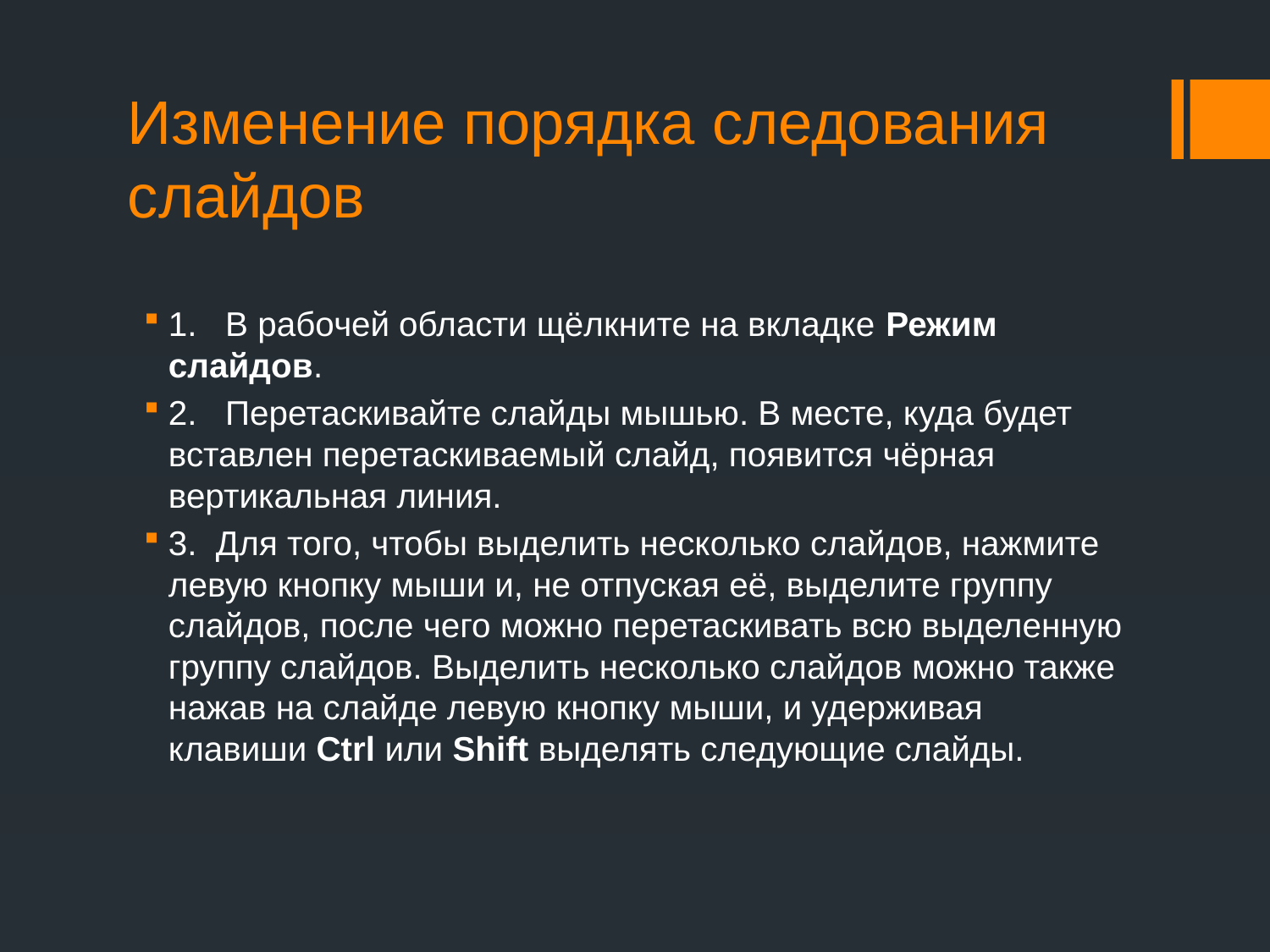

# Изменение порядка следования слайдов
1.   В рабочей области щёлкните на вкладке Режим слайдов.
2.   Перетаскивайте слайды мышью. В месте, куда будет вставлен перетаскиваемый слайд, появится чёрная вертикальная линия.
3.  Для того, чтобы выделить несколько слайдов, нажмите левую кнопку мыши и, не отпуская её, выделите группу слайдов, после чего можно перетаскивать всю выделенную группу слайдов. Выделить несколько слайдов можно также нажав на слайде левую кнопку мыши, и удерживая клавиши Ctrl или Shift выделять следующие слайды.